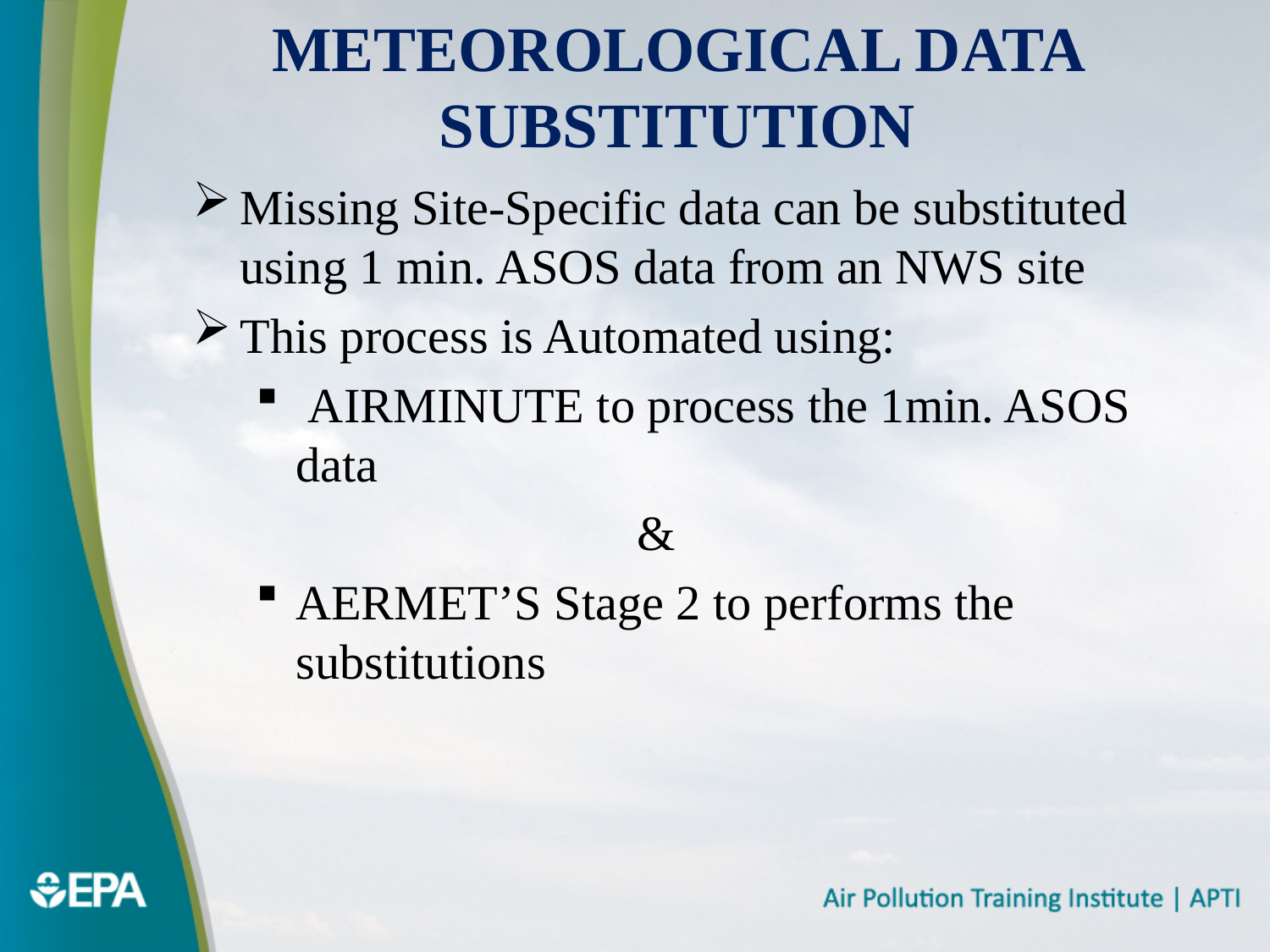

# Meteorological Data Substitution
Missing Site-Specific data can be substituted using 1 min. ASOS data from an NWS site
This process is Automated using:
 AIRMINUTE to process the 1min. ASOS data
                               &
AERMET’S Stage 2 to performs the substitutions